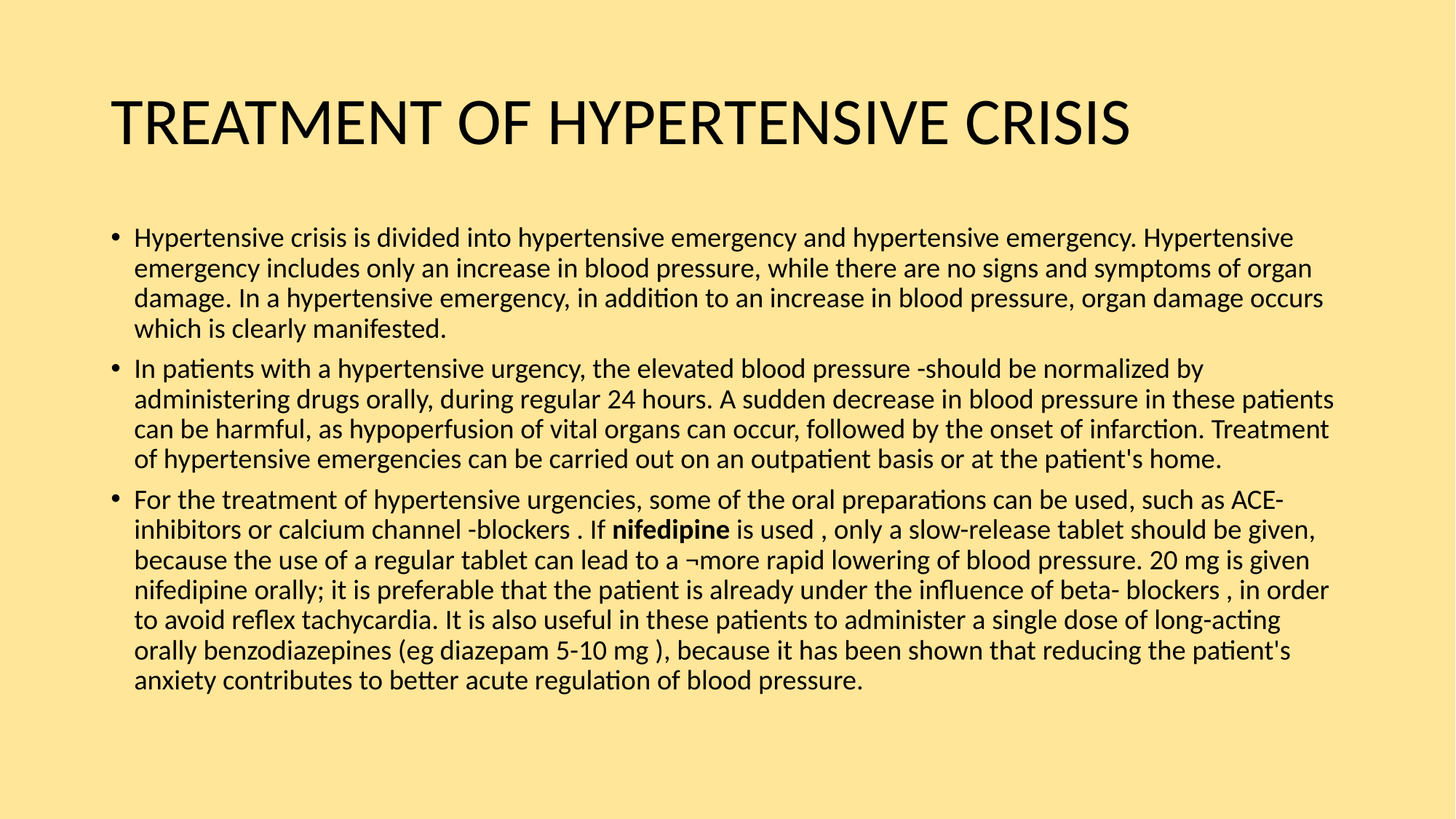

# TREATMENT OF HYPERTENSIVE CRISIS
Hypertensive crisis is divided into hypertensive emergency and hypertensive emergency. Hypertensive emergency includes only an increase in blood pressure, while there are no signs and symptoms of organ damage. In a hypertensive emergency, in addition to an increase in blood pressure, organ damage occurs which is clearly manifested.
In patients with a hypertensive urgency, the elevated blood pressure -should be normalized by administering drugs orally, during regular 24 hours. A sudden decrease in blood pressure in these patients can be harmful, as hypoperfusion of vital organs can occur, followed by the onset of infarction. Treatment of hypertensive emergencies can be carried out on an outpatient basis or at the patient's home.
For the treatment of hypertensive urgencies, some of the oral preparations can be used, such as ACE-inhibitors or calcium channel -blockers . If nifedipine is used , only a slow-release tablet should be given, because the use of a regular tablet can lead to a ¬more rapid lowering of blood pressure. 20 mg is given nifedipine orally; it is preferable that the patient is already under the influence of beta- blockers , in order to avoid reflex tachycardia. It is also useful in these patients to administer a single dose of long-acting orally benzodiazepines (eg diazepam 5-10 mg ), because it has been shown that reducing the patient's anxiety contributes to better acute regulation of blood pressure.